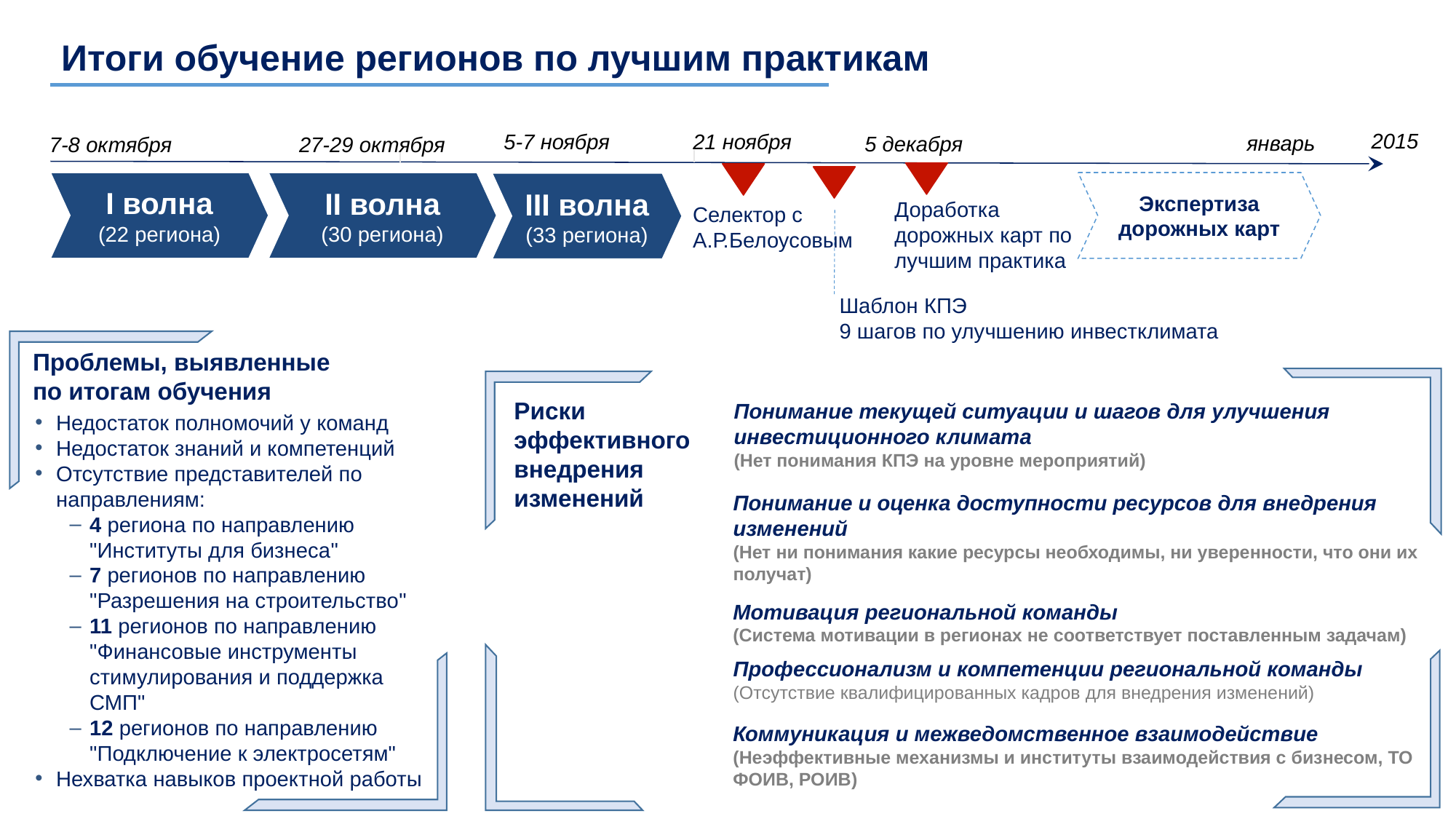

Итоги обучение регионов по лучшим практикам
2015
5-7 ноября
21 ноября
январь
5 декабря
7-8 октября
27-29 октября

I волна
(22 региона)
Экспертиза дорожных карт
II волна
(30 региона)
III волна
(33 региона)
Доработка дорожных карт по лучшим практика
Селектор с А.Р.Белоусовым
Шаблон КПЭ
9 шагов по улучшению инвестклимата

Проблемы, выявленные по итогам обучения

Риски
эффективного
внедрения
изменений
Понимание текущей ситуации и шагов для улучшения инвестиционного климата
(Нет понимания КПЭ на уровне мероприятий)
Недостаток полномочий у команд
Недостаток знаний и компетенций
Отсутствие представителей по направлениям:
4 региона по направлению "Институты для бизнеса"
7 регионов по направлению "Разрешения на строительство"
11 регионов по направлению "Финансовые инструменты стимулирования и поддержка СМП"
12 регионов по направлению "Подключение к электросетям"
Нехватка навыков проектной работы

Понимание и оценка доступности ресурсов для внедрения изменений
(Нет ни понимания какие ресурсы необходимы, ни уверенности, что они их получат)
Мотивация региональной команды
(Система мотивации в регионах не соответствует поставленным задачам)

Профессионализм и компетенции региональной команды
(Отсутствие квалифицированных кадров для внедрения изменений)

Коммуникация и межведомственное взаимодействие
(Неэффективные механизмы и институты взаимодействия с бизнесом, ТО ФОИВ, РОИВ)